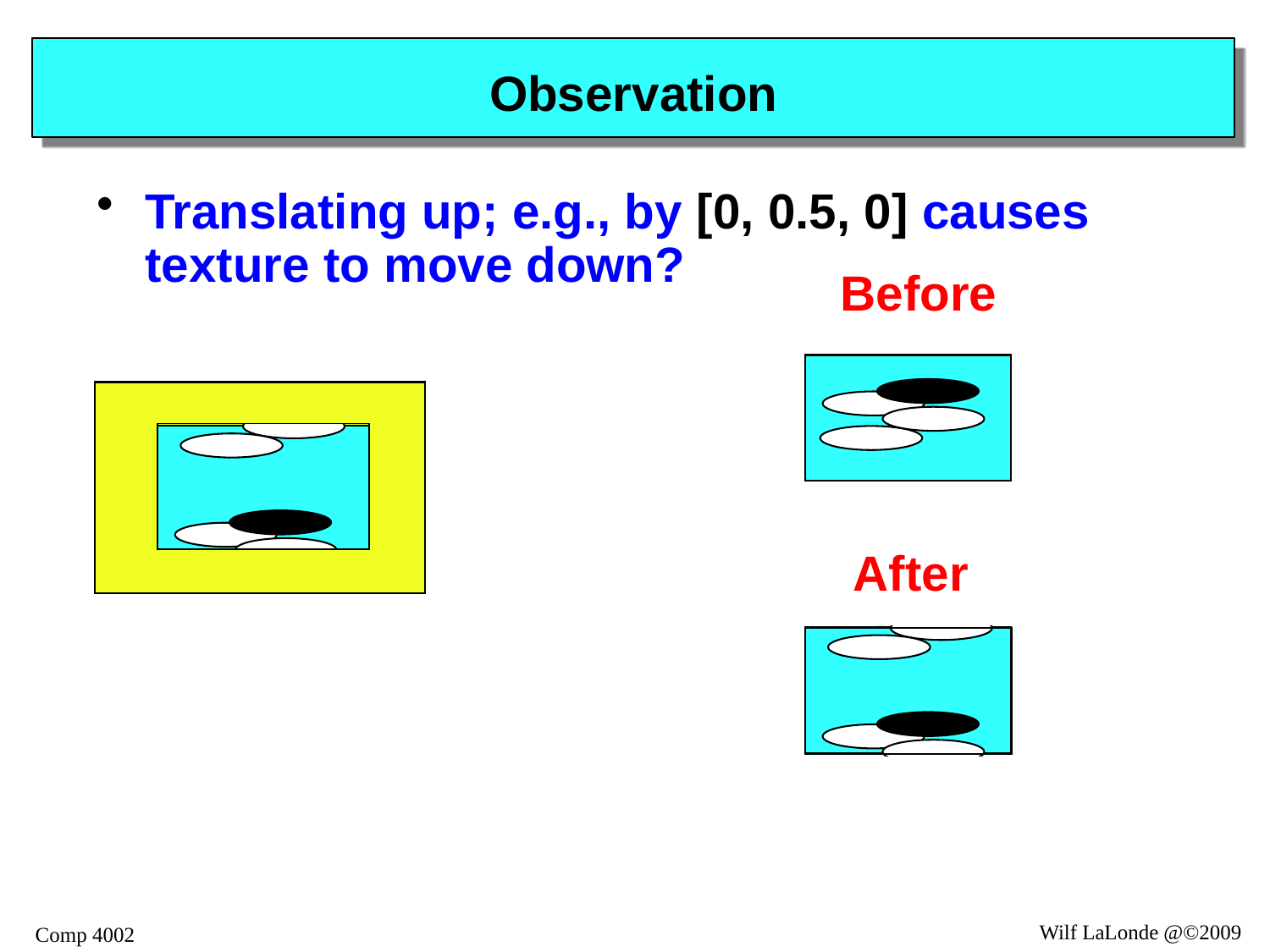

# Observation
Translating up; e.g., by [0, 0.5, 0] causes texture to move down?
Before

After